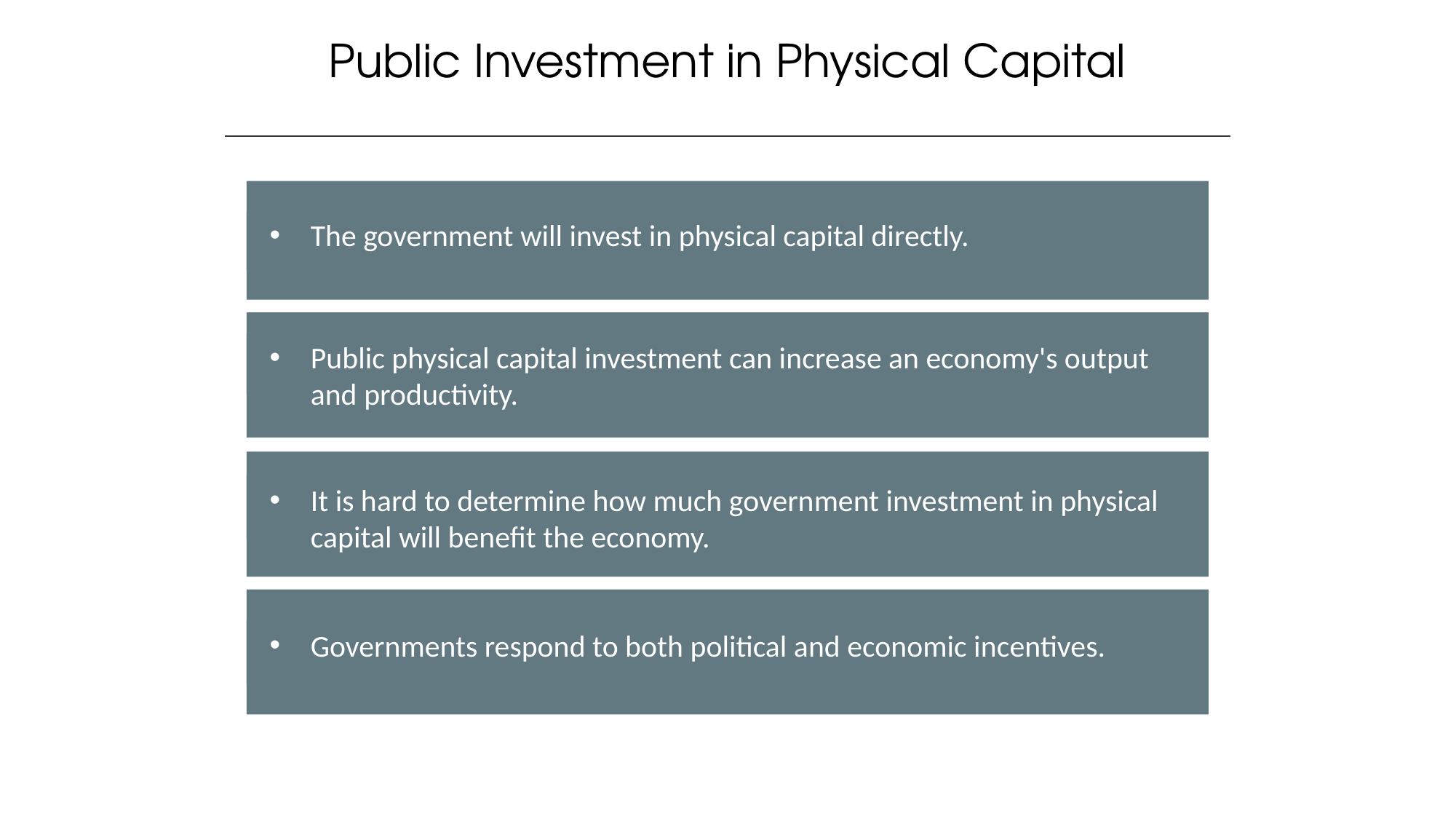

Public Investment in Physical Capital
HAWKES LEARNING

The government will invest in physical capital directly.

Public physical capital investment can increase an economy's output and productivity.

It is hard to determine how much government investment in physical capital will benefit the economy.
The CPI is subject to two types of bias: substitution bias and quality/new goods bias.

Governments respond to both political and economic incentives.
Both substitution bias and quality/new goods bias tend to overstate the negative impact of inflation on consumers.